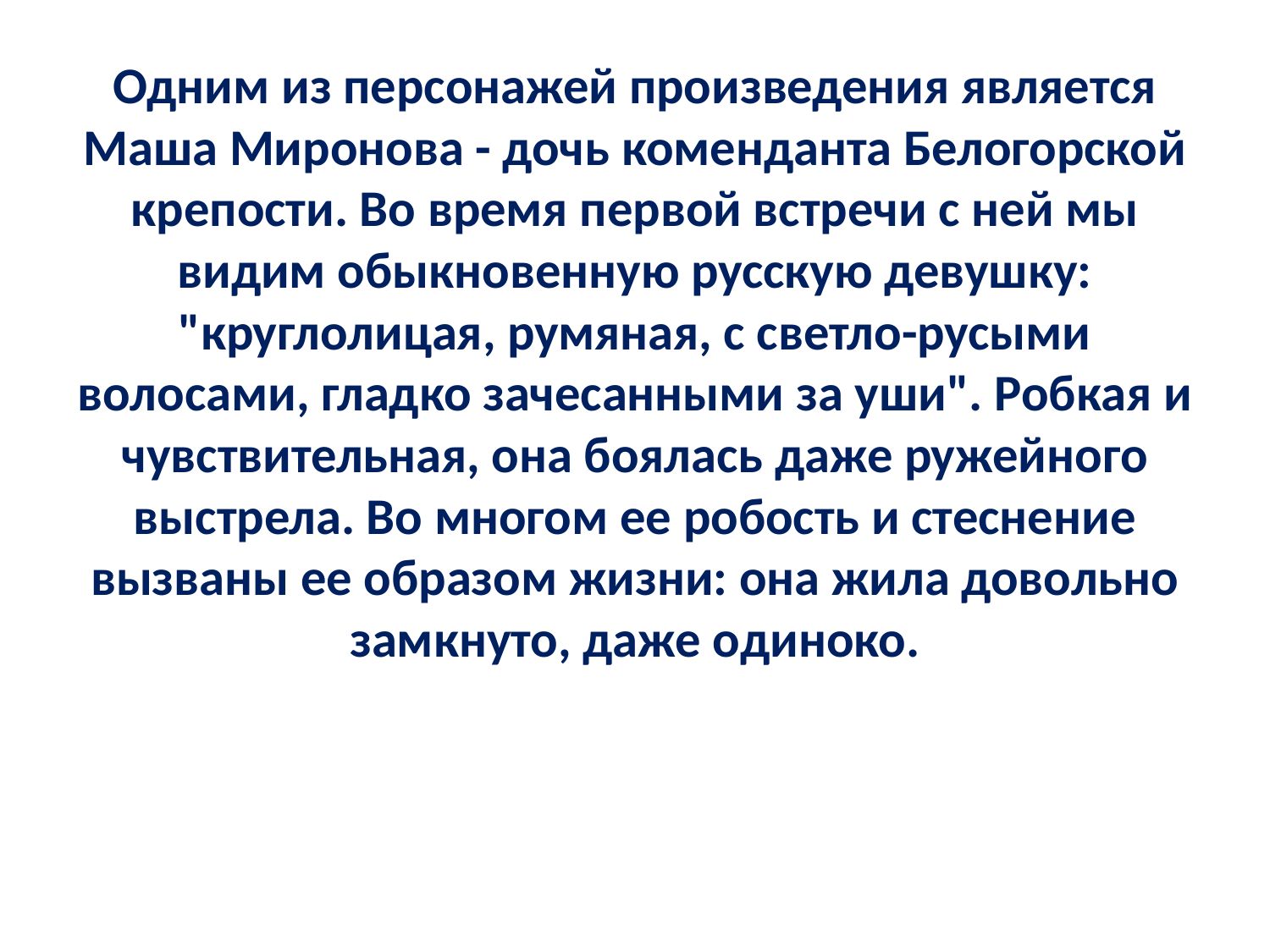

# Одним из персонажей произведения является Маша Миронова - дочь коменданта Белогорской крепости. Во время первой встречи с ней мы видим обыкновенную русскую девушку: "круглолицая, румяная, с светло-русыми волосами, гладко зачесанными за уши". Робкая и чувствительная, она боялась даже ружейного выстрела. Во многом ее робость и стеснение вызваны ее образом жизни: она жила довольно замкнуто, даже одиноко.